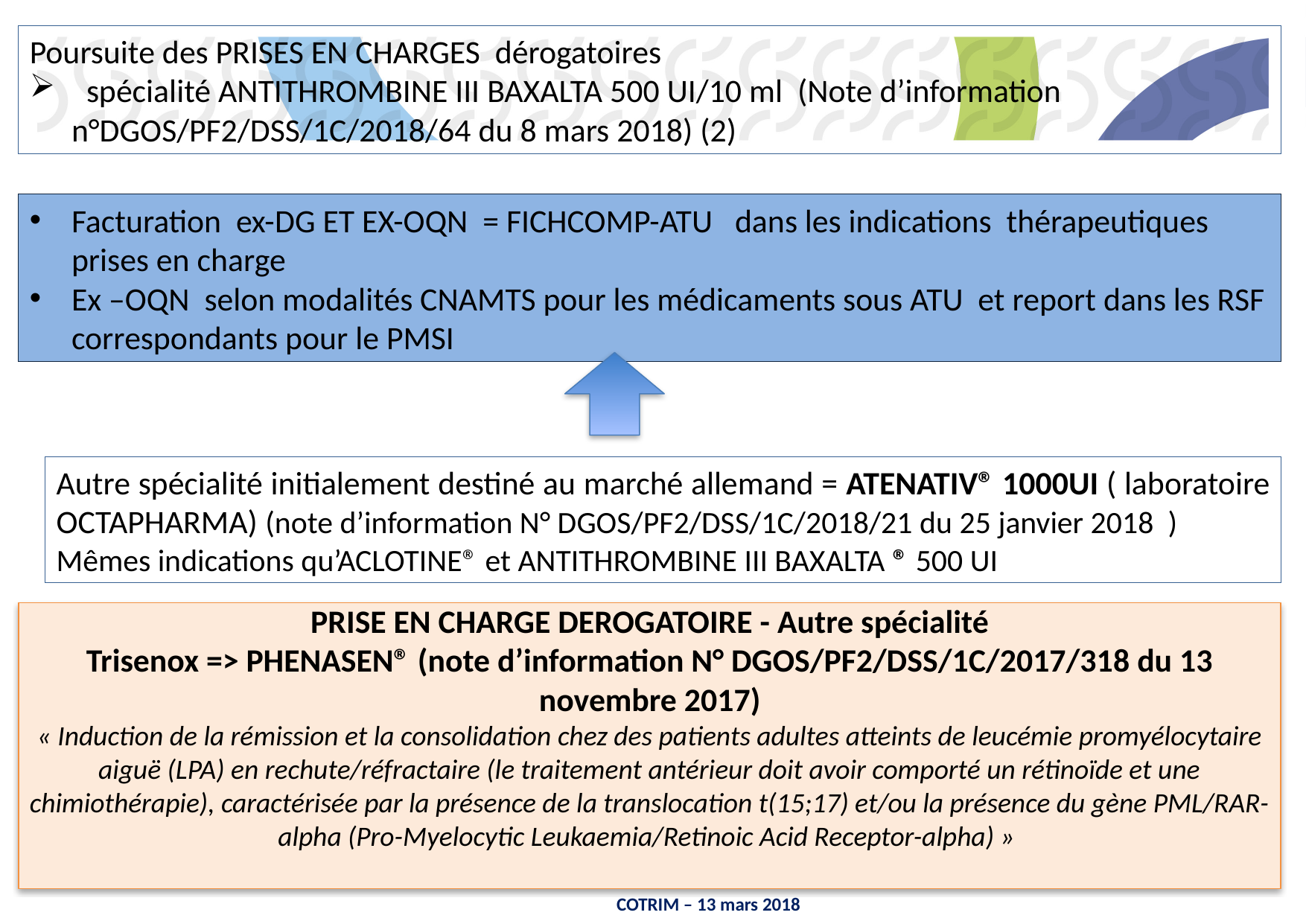

Poursuite des PRISES EN CHARGES  dérogatoires
  spécialité ANTITHROMBINE III BAXALTA 500 UI/10 ml  (Note d’information n°DGOS/PF2/DSS/1C/2018/64 du 8 mars 2018) (2)
Facturation  ex-DG ET EX-OQN  = FICHCOMP-ATU   dans les indications  thérapeutiques  prises en charge
Ex –OQN  selon modalités CNAMTS pour les médicaments sous ATU  et report dans les RSF correspondants pour le PMSI

Autre spécialité initialement destiné au marché allemand = ATENATIV® 1000UI ( laboratoire OCTAPHARMA) (note d’information N° DGOS/PF2/DSS/1C/2018/21 du 25 janvier 2018  )
Mêmes indications qu’ACLOTINE® et ANTITHROMBINE III BAXALTA ® 500 UI
PRISE EN CHARGE DEROGATOIRE - Autre spécialité
Trisenox => PHENASEN® (note d’information N° DGOS/PF2/DSS/1C/2017/318 du 13 novembre 2017)
« Induction de la rémission et la consolidation chez des patients adultes atteints de leucémie promyélocytaire aiguë (LPA) en rechute/réfractaire (le traitement antérieur doit avoir comporté un rétinoïde et une chimiothérapie), caractérisée par la présence de la translocation t(15;17) et/ou la présence du gène PML/RAR-alpha (Pro-Myelocytic Leukaemia/Retinoic Acid Receptor-alpha) »